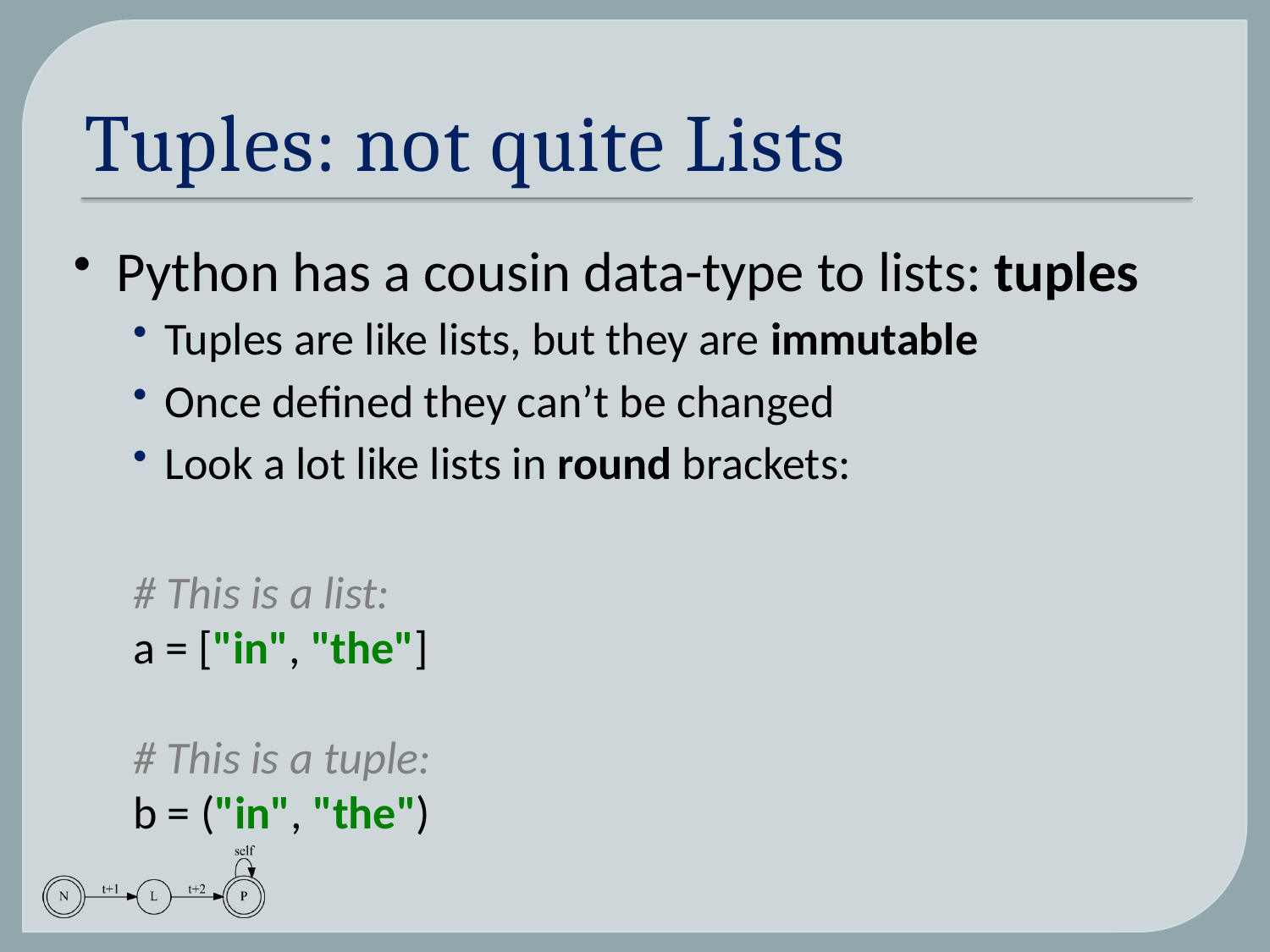

# Tuples: not quite Lists
Python has a cousin data-type to lists: tuples
Tuples are like lists, but they are immutable
Once defined they can’t be changed
Look a lot like lists in round brackets:

# This is a list: a = ["in", "the"] # This is a tuple: b = ("in", "the")